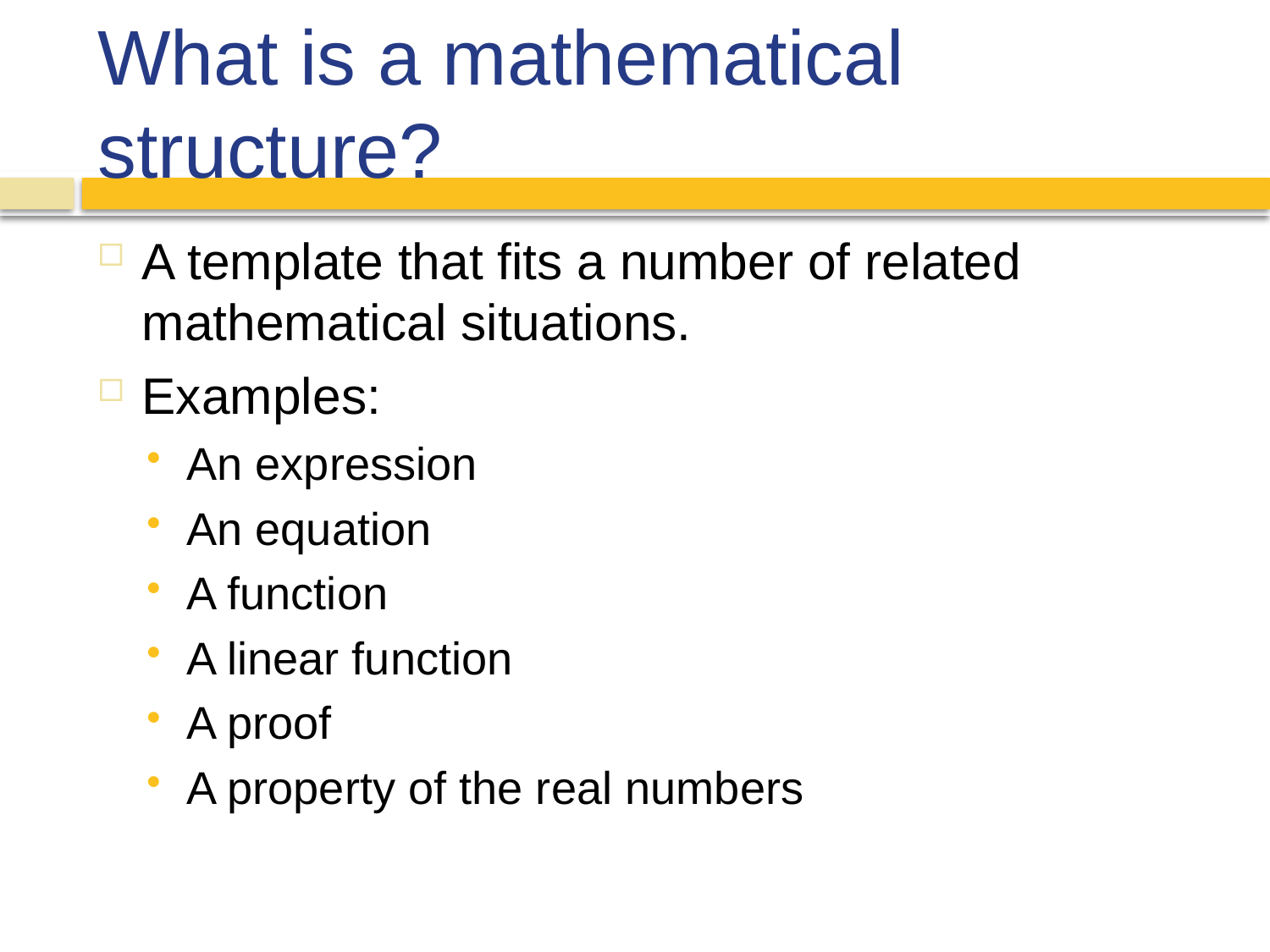

# What is a mathematical structure?
A template that fits a number of related mathematical situations.
Examples:
An expression
An equation
A function
A linear function
A proof
A property of the real numbers